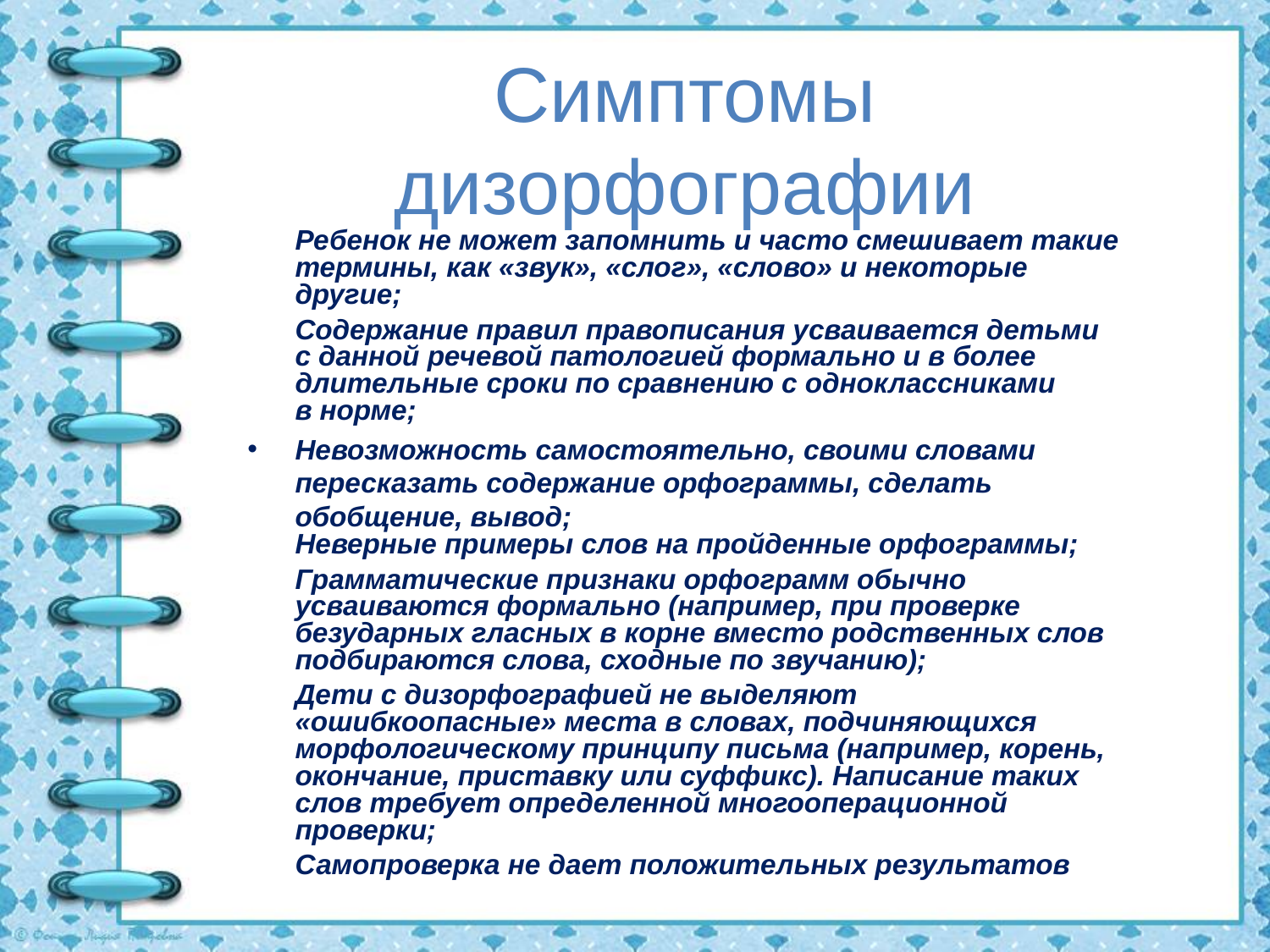

# Симптомы дизорфографии
Ребенок не может запомнить и часто смешивает такие термины, как «звук», «слог», «слово» и некоторые другие;
Содержание правил правописания усваивается детьми с данной речевой патологией формально и в более длительные сроки по сравнению с одноклассниками в норме;
Невозможность самостоятельно, своими словами пересказать содержание орфограммы, сделать обобщение, вывод;
Неверные примеры слов на пройденные орфограммы;
Грамматические признаки орфограмм обычно усваиваются формально (например, при проверке безударных гласных в корне вместо родственных слов подбираются слова, сходные по звучанию);
Дети с дизорфографией не выделяют «ошибкоопасные» места в словах, подчиняющихся морфологическому принципу письма (например, корень, окончание, приставку или суффикс). Написание таких слов требует определенной многооперационной проверки;
Самопроверка не дает положительных результатов